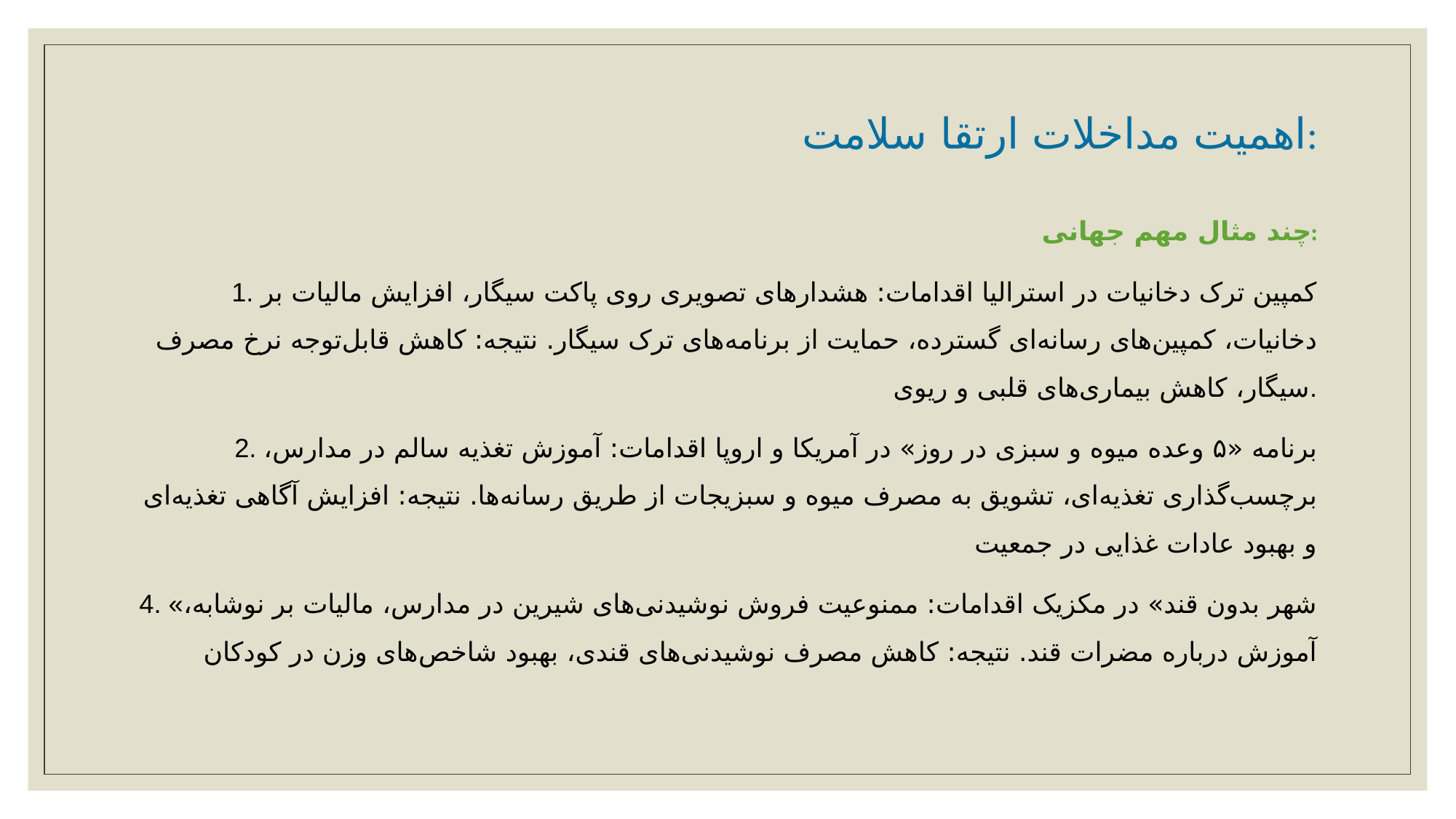

# اهمیت مداخلات ارتقا سلامت:
چند مثال مهم جهانی:
1. کمپین ترک دخانیات در استرالیا اقدامات: هشدارهای تصویری روی پاکت سیگار، افزایش مالیات بر دخانیات، کمپین‌های رسانه‌ای گسترده، حمایت از برنامه‌های ترک سیگار. نتیجه: کاهش قابل‌توجه نرخ مصرف سیگار، کاهش بیماری‌های قلبی و ریوی.
2. برنامه «۵ وعده میوه و سبزی در روز» در آمریکا و اروپا اقدامات: آموزش تغذیه سالم در مدارس، برچسب‌گذاری تغذیه‌ای، تشویق به مصرف میوه و سبزیجات از طریق رسانه‌ها. نتیجه: افزایش آگاهی تغذیه‌ای و بهبود عادات غذایی در جمعیت
4. «شهر بدون قند» در مکزیک اقدامات: ممنوعیت فروش نوشیدنی‌های شیرین در مدارس، مالیات بر نوشابه، آموزش درباره مضرات قند. نتیجه: کاهش مصرف نوشیدنی‌های قندی، بهبود شاخص‌های وزن در کودکان